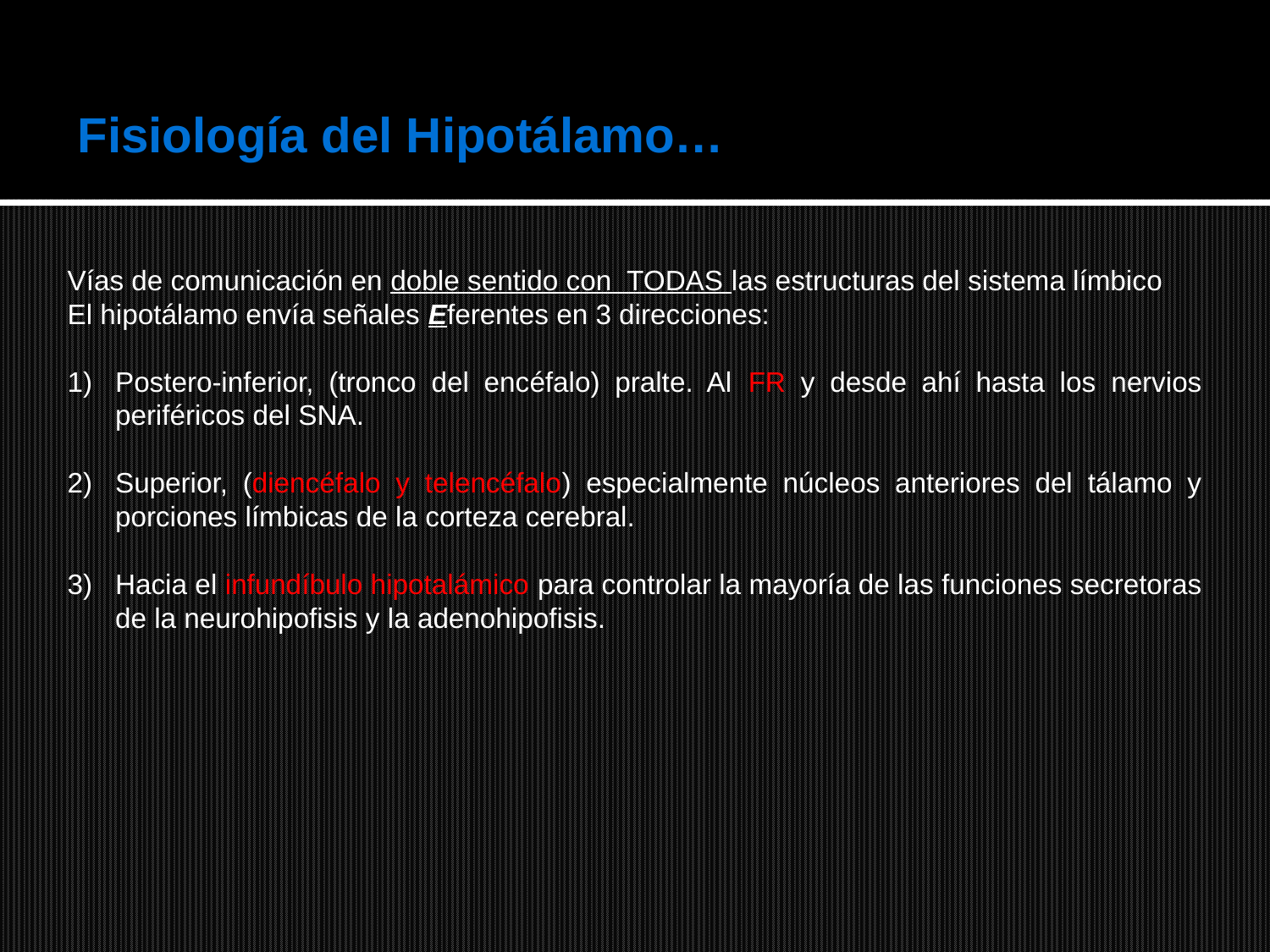

# Fisiología del Hipotálamo…
Vías de comunicación en doble sentido con  TODAS las estructuras del sistema límbico
El hipotálamo envía señales Eferentes en 3 direcciones:

Postero-inferior, (tronco del encéfalo) pralte. Al FR y desde ahí hasta los nervios periféricos del SNA.

Superior, (diencéfalo y telencéfalo) especialmente núcleos anteriores del tálamo y porciones límbicas de la corteza cerebral.

Hacia el infundíbulo hipotalámico para controlar la mayoría de las funciones secretoras de la neurohipofisis y la adenohipofisis.